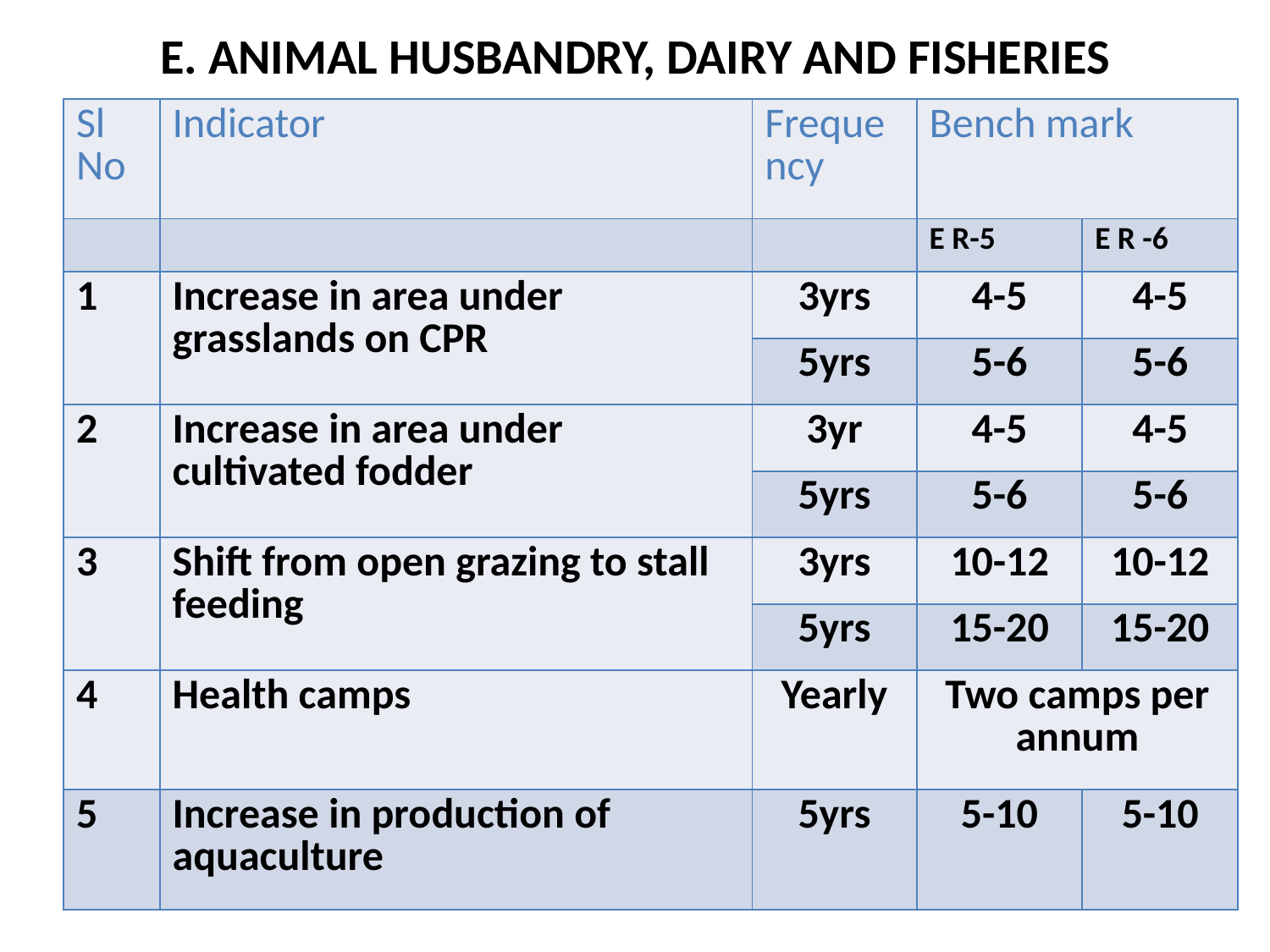

# E. ANIMAL HUSBANDRY, DAIRY AND FISHERIES
| Sl No | Indicator | Frequency | Bench mark |  |
| --- | --- | --- | --- | --- |
|  |  |  | E R-5 | E R -6 |
| 1 | Increase in area under grasslands on CPR | 3yrs | 4-5 | 4-5 |
|  |  | 5yrs | 5-6 | 5-6 |
| 2 | Increase in area under cultivated fodder | 3yr | 4-5 | 4-5 |
|  |  | 5yrs | 5-6 | 5-6 |
| 3 | Shift from open grazing to stall feeding | 3yrs | 10-12 | 10-12 |
|  |  | 5yrs | 15-20 | 15-20 |
| 4 | Health camps | Yearly | Two camps per annum |  |
| 5 | Increase in production of aquaculture | 5yrs | 5-10 | 5-10 |